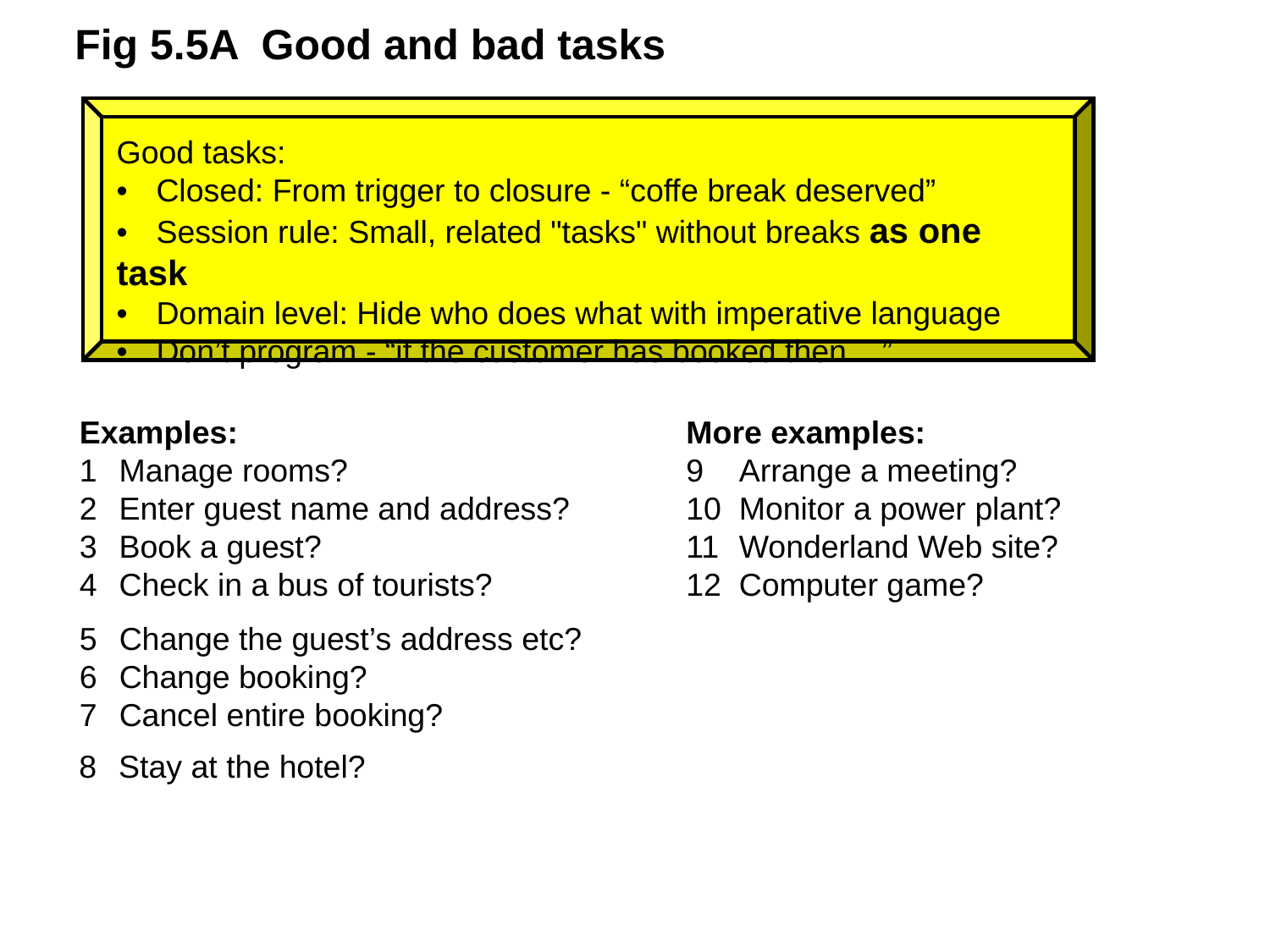

Fig 5.5A  Good and bad tasks
Good tasks:
•	Closed: From trigger to closure - “coffe break deserved”
•	Session rule: Small, related "tasks" without breaks as one task
•	Domain level: Hide who does what with imperative language
•	Don’t program - “if the customer has booked then ...”
Examples:
1	Manage rooms?
2	Enter guest name and address?
3	Book a guest?
4	Check in a bus of tourists?
More examples:
9	Arrange a meeting?
10	Monitor a power plant?
11	Wonderland Web site?
12	Computer game?
5	Change the guest’s address etc?
6	Change booking?
7	Cancel entire booking?
8	Stay at the hotel?